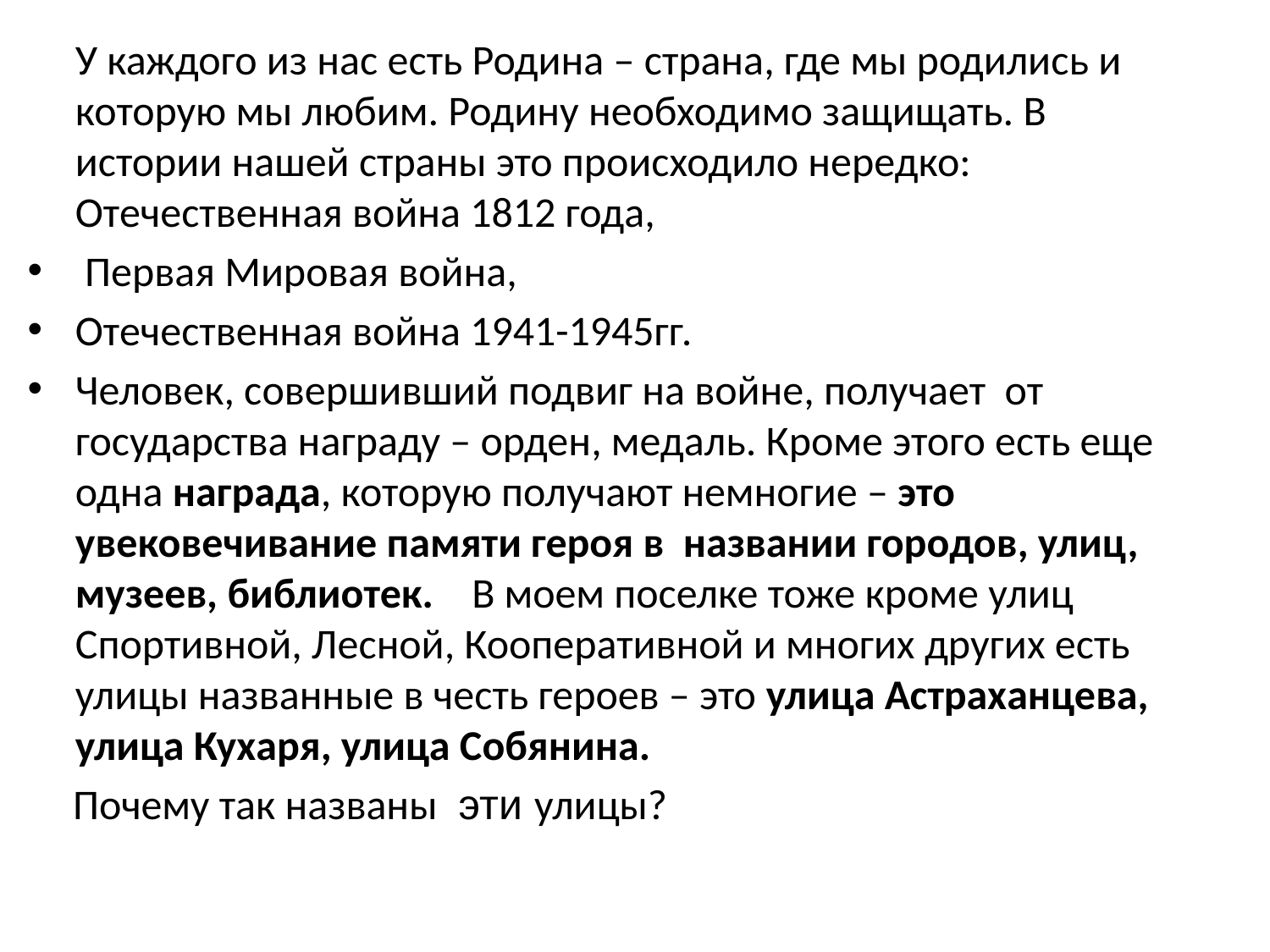

У каждого из нас есть Родина – страна, где мы родились и которую мы любим. Родину необходимо защищать. В истории нашей страны это происходило нередко: Отечественная война 1812 года,
 Первая Мировая война,
Отечественная война 1941-1945гг.
Человек, совершивший подвиг на войне, получает  от государства награду – орден, медаль. Кроме этого есть еще одна награда, которую получают немногие – это увековечивание памяти героя в  названии городов, улиц, музеев, библиотек.    В моем поселке тоже кроме улиц Спортивной, Лесной, Кооперативной и многих других есть улицы названные в честь героев – это улица Астраханцева, улица Кухаря, улица Собянина.
    Почему так названы  эти улицы?